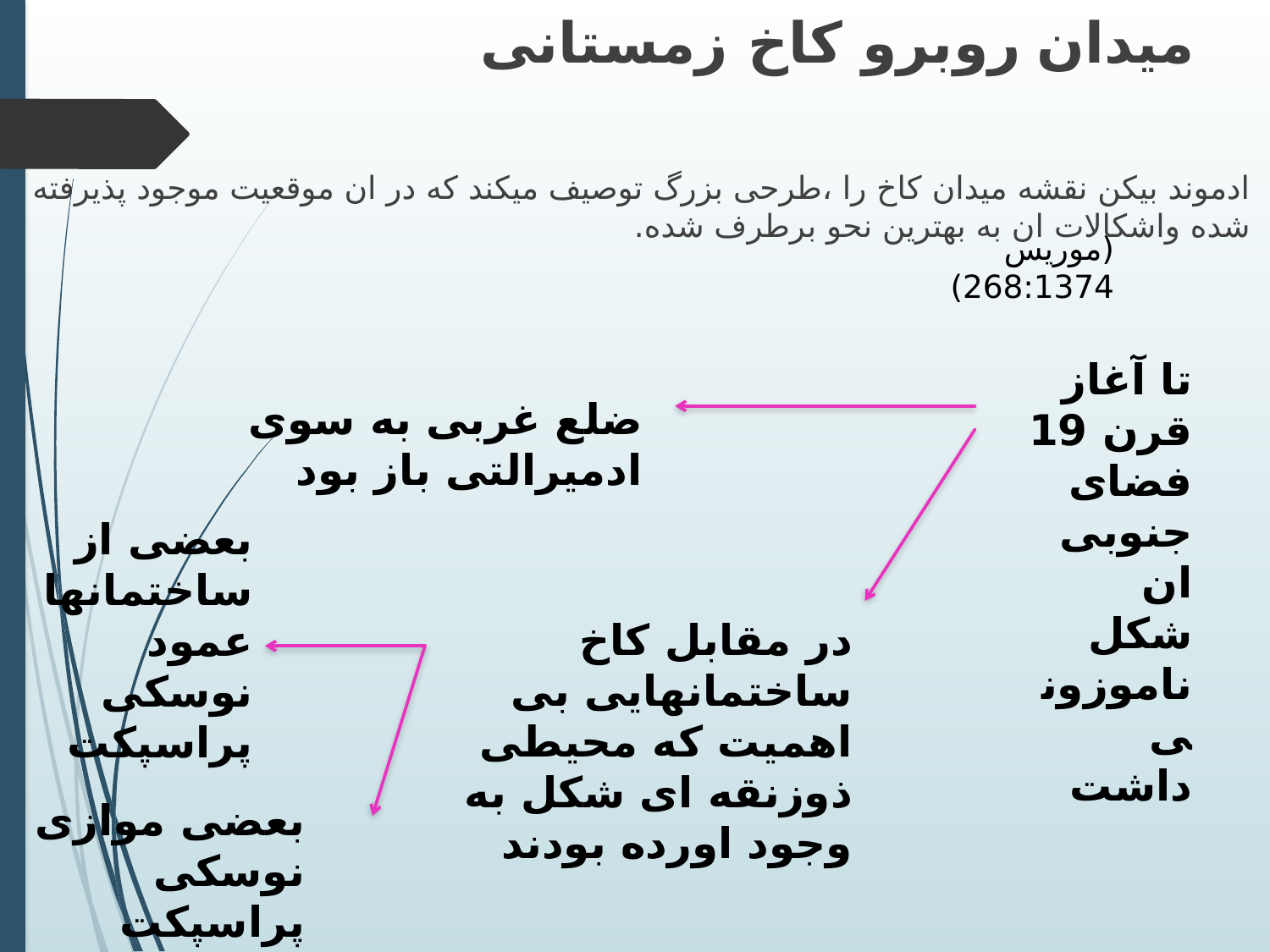

# میدان روبرو کاخ زمستانی
ادموند بیکن نقشه میدان کاخ را ،طرحی بزرگ توصیف میکند که در ان موقعیت موجود پذیرفته شده واشکالات ان به بهترین نحو برطرف شده.

(موریس 268:1374)
تا آغاز قرن 19 فضای جنوبی ان شکل ناموزونی داشت
ضلع غربی به سوی ادمیرالتی باز بود
بعضی از ساختمانها عمود نوسکی پراسپکت
در مقابل کاخ ساختمانهایی بی اهمیت که محیطی ذوزنقه ای شکل به وجود اورده بودند
بعضی موازی نوسکی پراسپکت